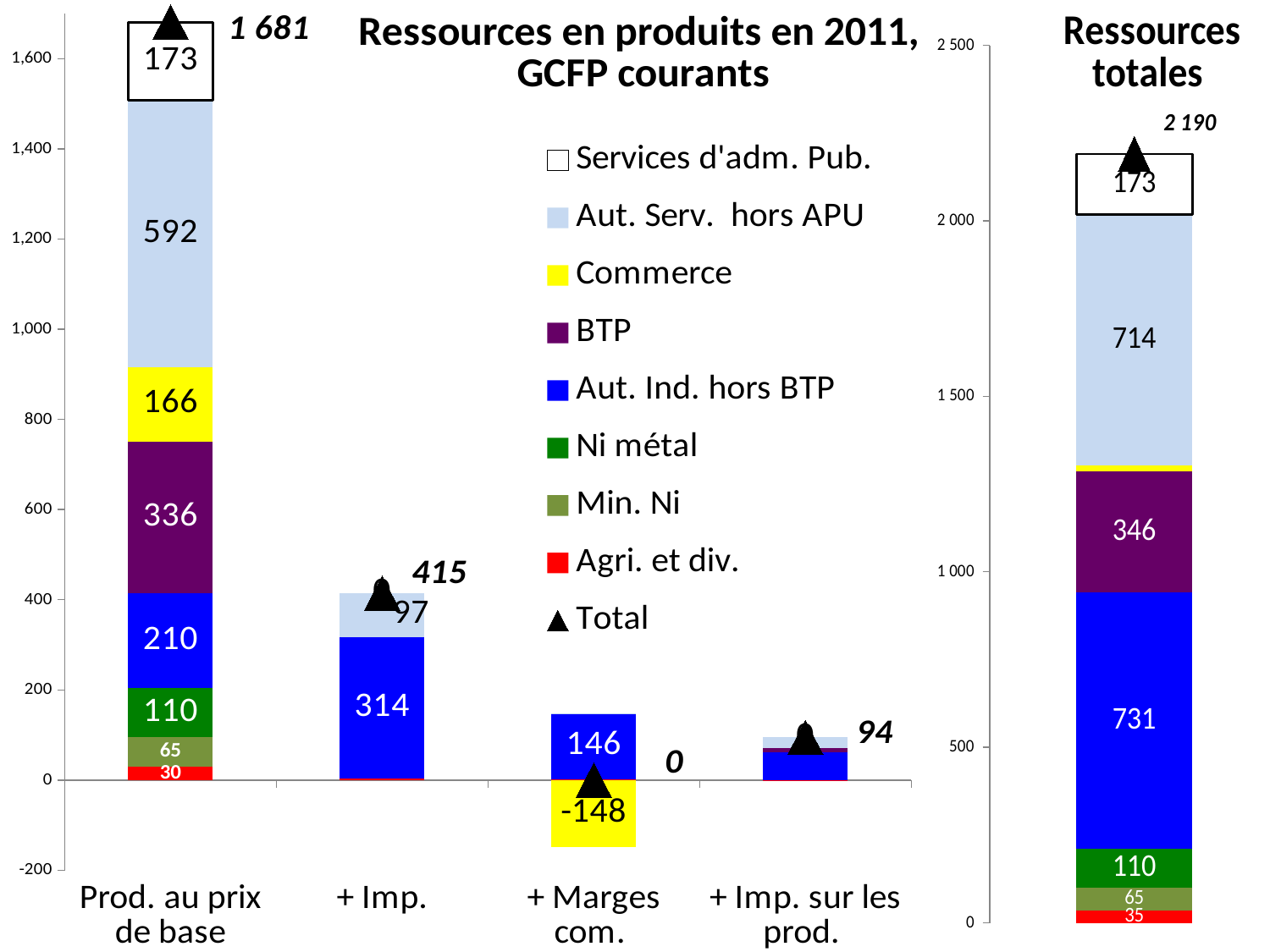

### Chart: Ressources en produits en 2011,
GCFP courants

| Category | Agri. et div. | Min. Ni  | Ni métal | Aut. Ind. hors BTP | BTP  | Commerce | Aut. Serv.  hors APU | Services d'adm. Pub.  | Total |
|---|---|---|---|---|---|---|---|---|---|
| Prod. au prix de base | 29.78 | 64.922 | 109.704 | 209.617 | 336.095 | 165.569 | 592.488 | 172.849 | 1681.024 |
| + Imp. | 4.066999999999997 | 0.0 | 0.0 | 313.734 | 0.0 | 0.0 | 97.10300000000001 | 0.0 | 414.904 |
| + Marges com.  | 2.245 | 0.0 | 0.0 | 145.965 | 0.0 | -148.293 | 0.083 | 0.0 | 1.59594559789866e-15 |
| + Imp. sur les prod.  | -0.723 | 0.0 | 0.0 | 61.423 | 9.726 | 0.0 | 24.053 | 0.0 | 94.479 |

### Chart: Ressources totales

| Category | Agri. et div. | Min. Ni  | Ni métal | Aut. Ind. hors BTP | BTP  | Commerce | Aut. Serv.  hors APU | Services d'adm. Pub.  | Total |
|---|---|---|---|---|---|---|---|---|---|
| TOT. DES RESSOURCES  | 35.369 | 64.922 | 109.704 | 730.739 | 345.821 | 17.27599999999998 | 713.7270000000001 | 172.849 | 2190.407 |